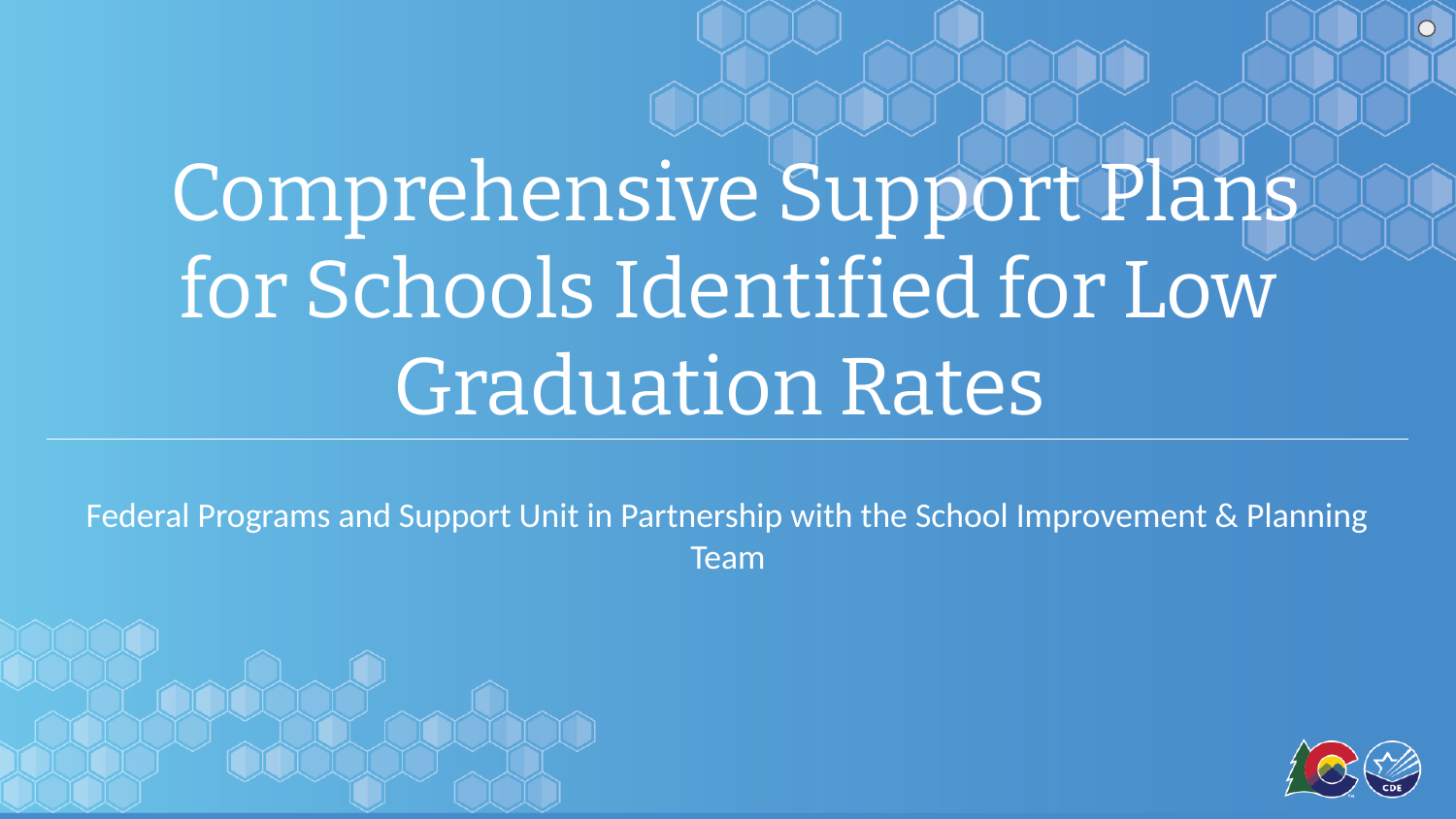

# Comprehensive Support Plans
for Schools Identified for Low Graduation Rates

Federal Programs and Support Unit in Partnership with the School Improvement & Planning Team